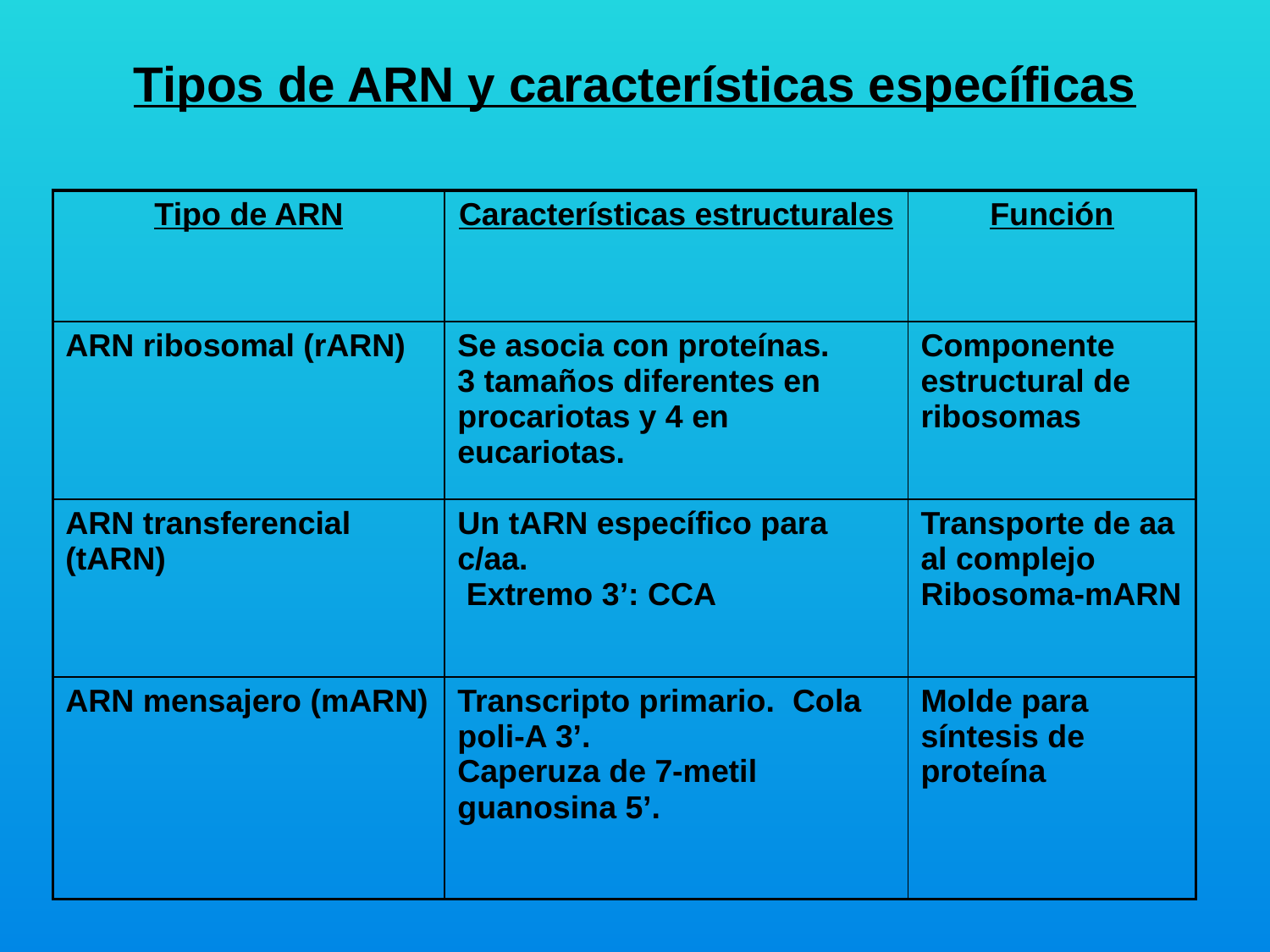

# Tipos de ARN y características específicas
| Tipo de ARN | Características estructurales | Función |
| --- | --- | --- |
| ARN ribosomal (rARN) | Se asocia con proteínas. 3 tamaños diferentes en procariotas y 4 en eucariotas. | Componente estructural de ribosomas |
| ARN transferencial (tARN) | Un tARN específico para c/aa. Extremo 3’: CCA | Transporte de aa al complejo Ribosoma-mARN |
| ARN mensajero (mARN) | Transcripto primario. Cola poli-A 3’. Caperuza de 7-metil guanosina 5’. | Molde para síntesis de proteína |